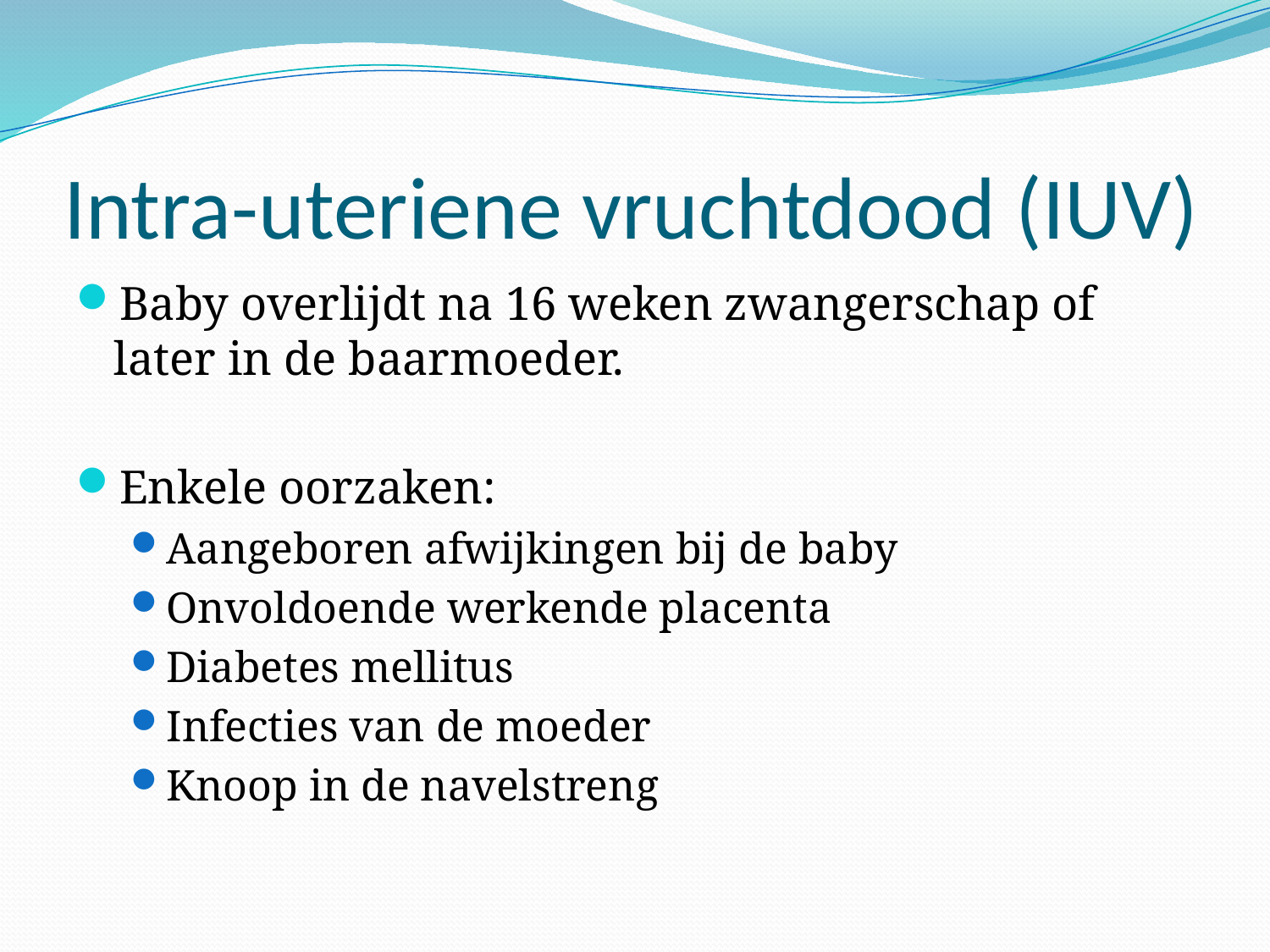

# Intra-uteriene vruchtdood (IUV)
Baby overlijdt na 16 weken zwangerschap of later in de baarmoeder.

Enkele oorzaken:
Aangeboren afwijkingen bij de baby
Onvoldoende werkende placenta
Diabetes mellitus
Infecties van de moeder
Knoop in de navelstreng